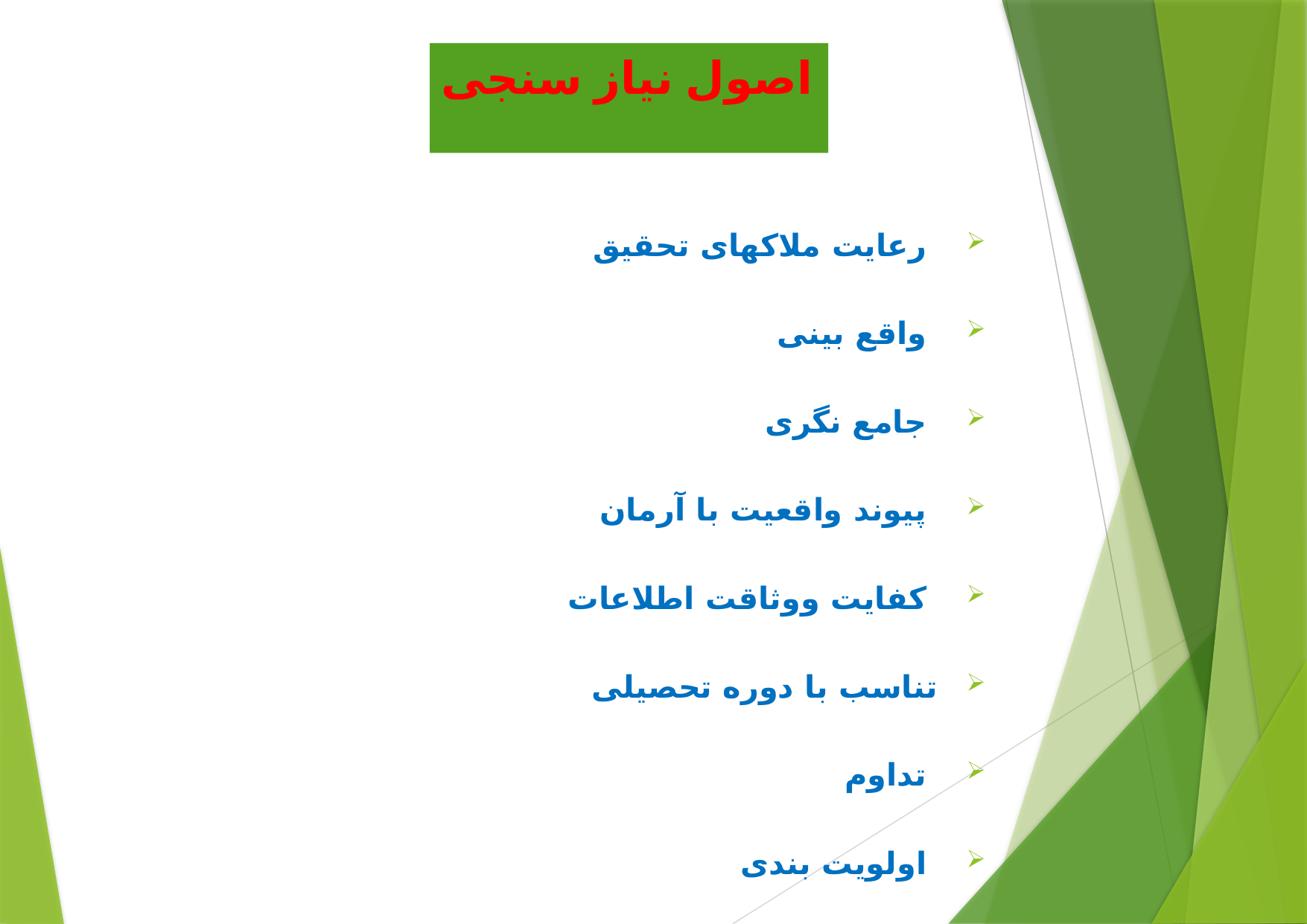

# اصول نیاز سنجی
 رعایت ملاکهای تحقیق
 واقع بینی
 جامع نگری
 پیوند واقعیت با آرمان
 کفایت ووثاقت اطلاعات
تناسب با دوره تحصیلی
 تداوم
 اولویت بندی